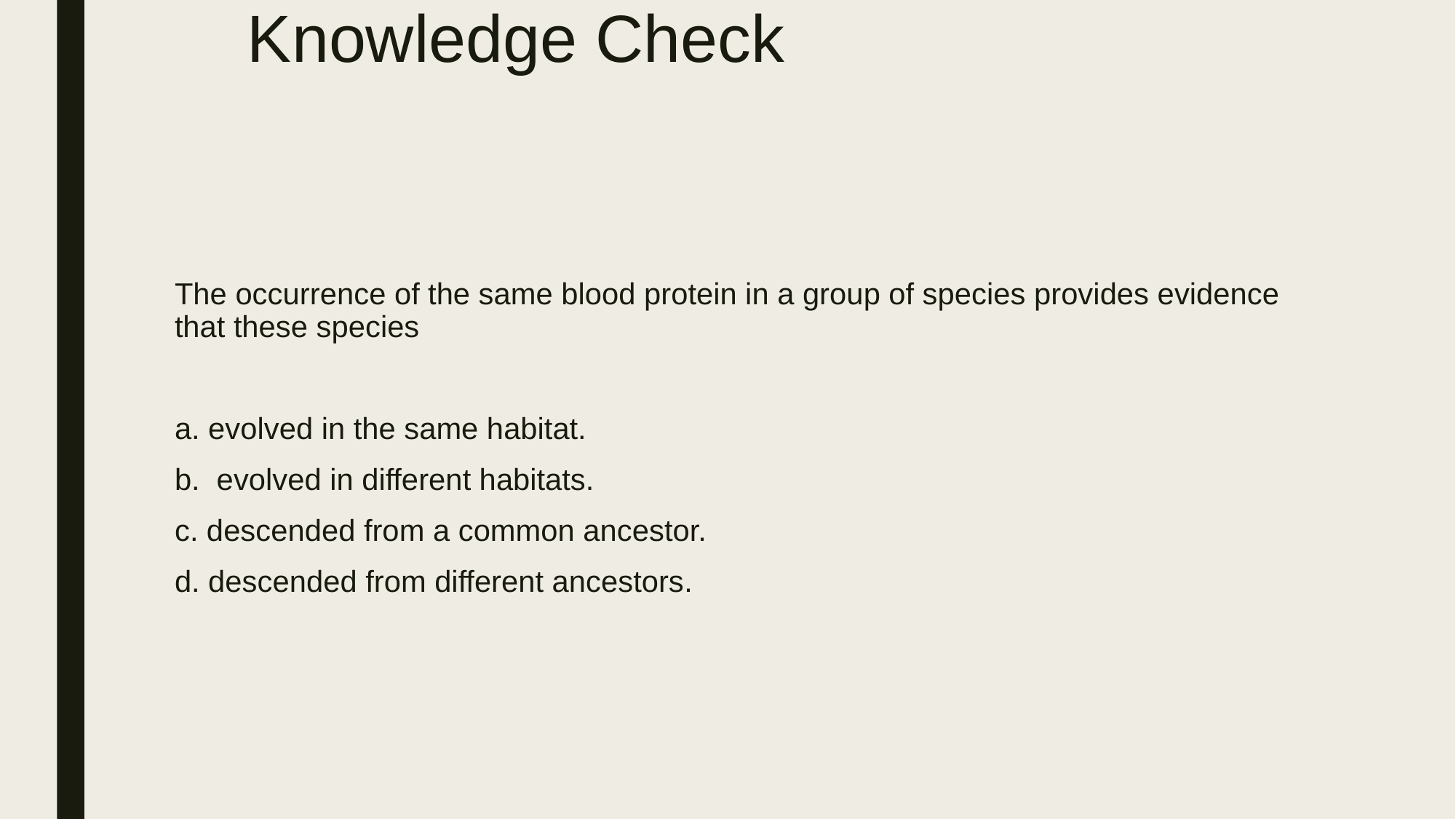

# Knowledge Check
The occurrence of the same blood protein in a group of species provides evidence that these species

a. evolved in the same habitat.
b.  evolved in different habitats.
c. descended from a common ancestor.
d. descended from different ancestors.